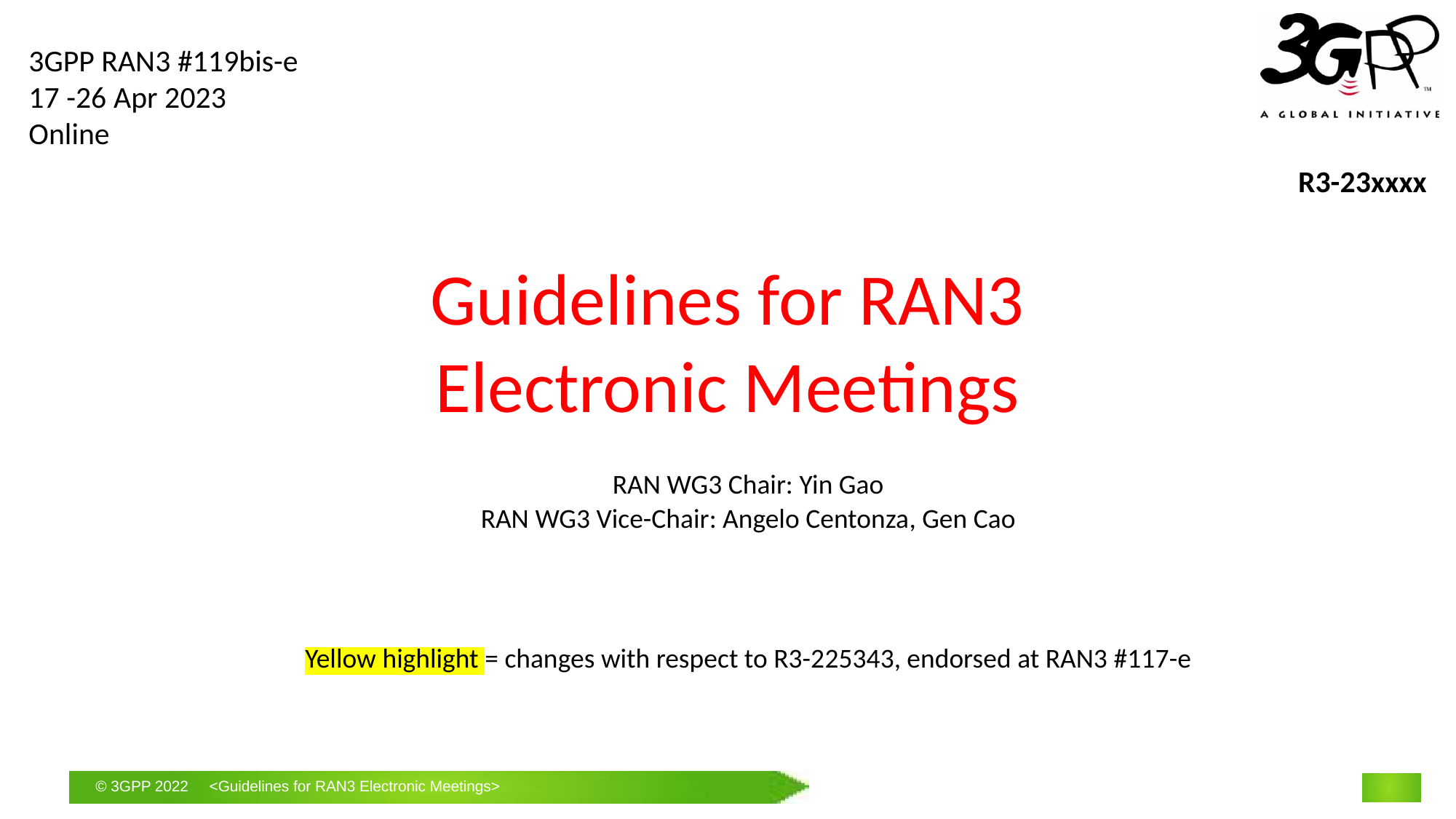

3GPP RAN3 #119bis-e
17 -26 Apr 2023
Online
R3-23xxxx
# Guidelines for RAN3 Electronic Meetings
RAN WG3 Chair: Yin Gao
RAN WG3 Vice-Chair: Angelo Centonza, Gen Cao

Yellow highlight = changes with respect to R3-225343, endorsed at RAN3 #117-e
1